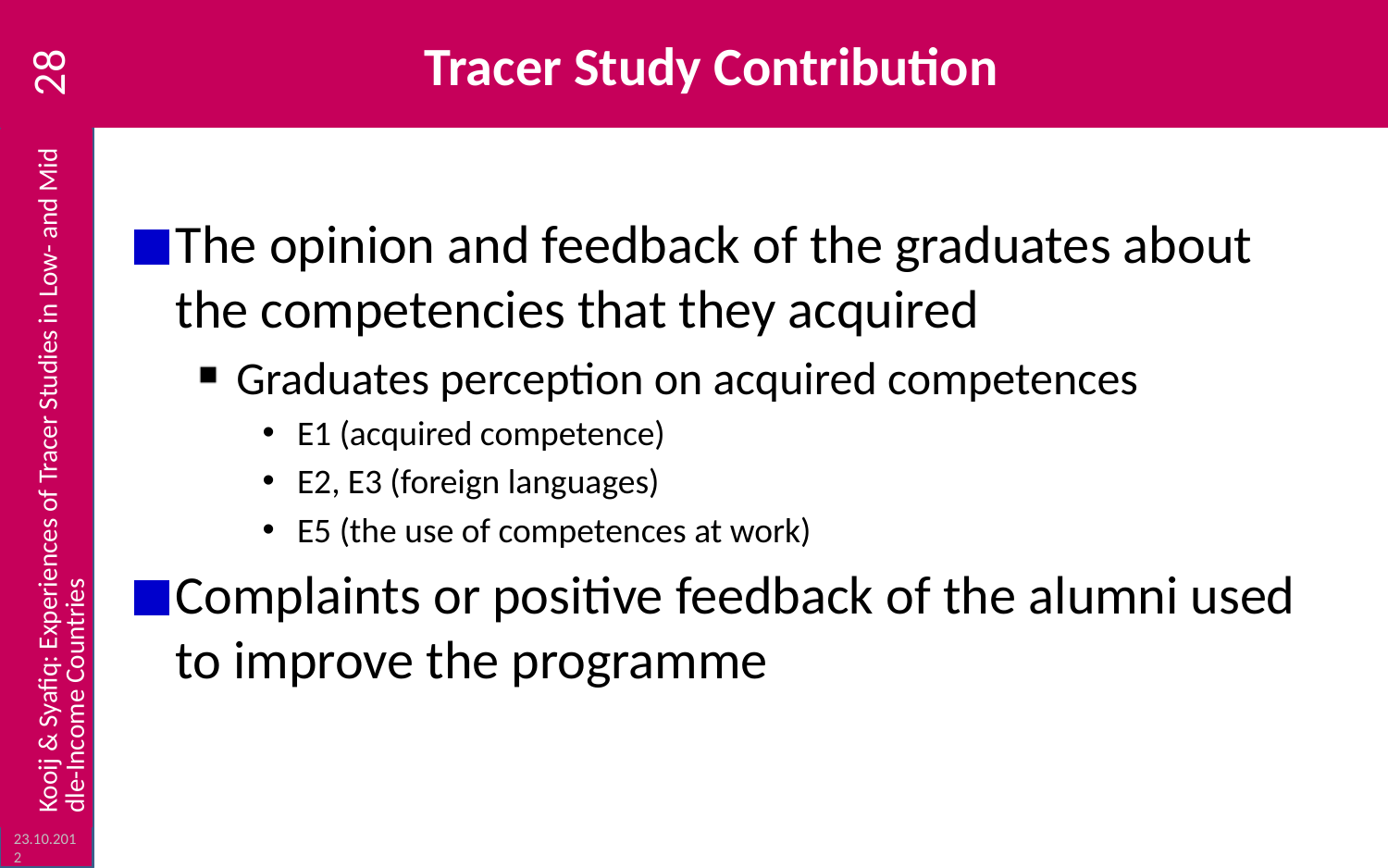

# Tracer Study Contribution
28
The opinion and feedback of the graduates about the competencies that they acquired
Graduates perception on acquired competences
E1 (acquired competence)
E2, E3 (foreign languages)
E5 (the use of competences at work)
Complaints or positive feedback of the alumni used to improve the programme
Kooij & Syafiq: Experiences of Tracer Studies in Low- and Middle-Income Countries
23.10.2012